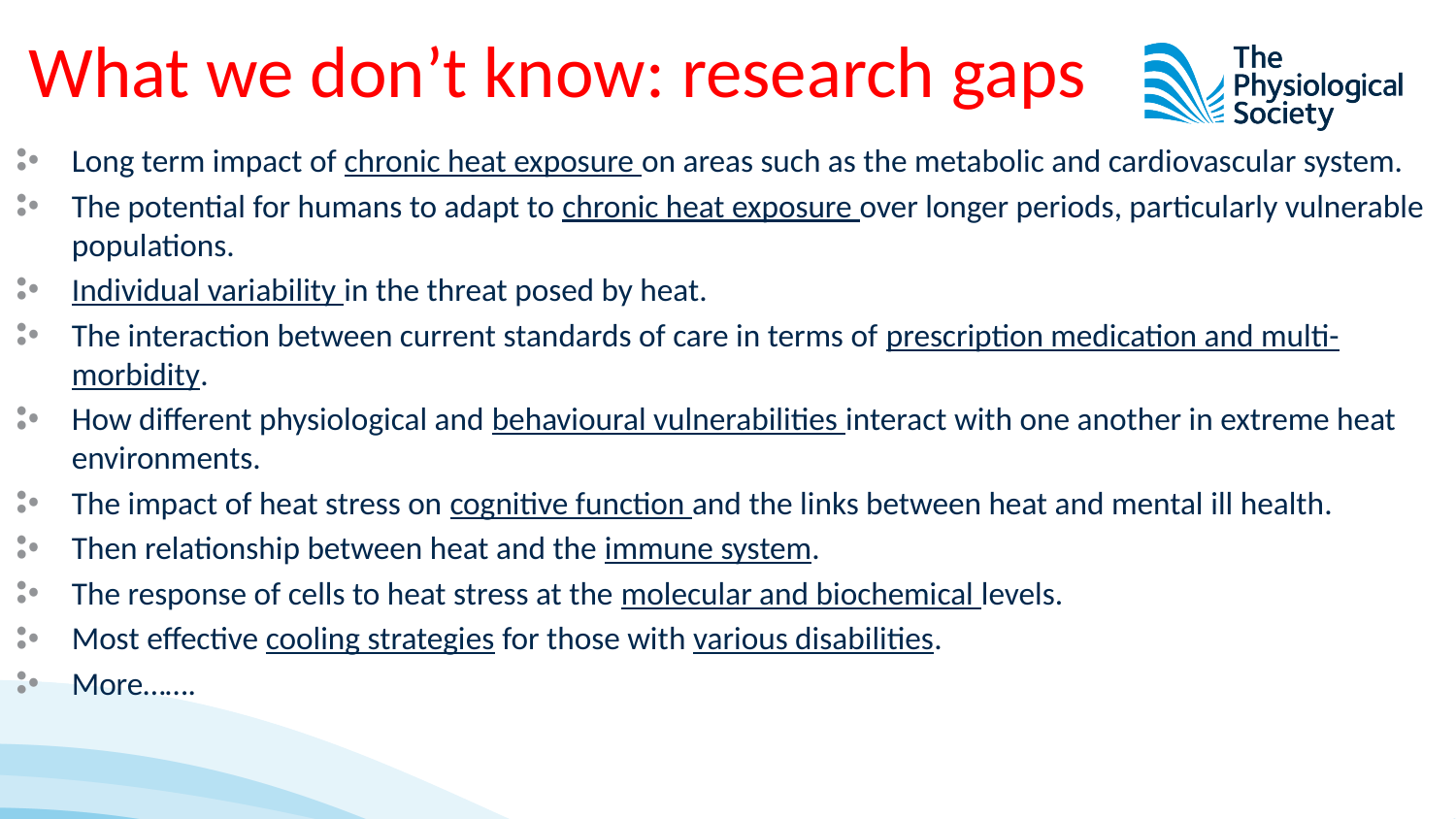

# What we don’t know: research gaps
Long term impact of chronic heat exposure on areas such as the metabolic and cardiovascular system.
The potential for humans to adapt to chronic heat exposure over longer periods, particularly vulnerable populations.
Individual variability in the threat posed by heat.
The interaction between current standards of care in terms of prescription medication and multi-morbidity.
How different physiological and behavioural vulnerabilities interact with one another in extreme heat environments.
The impact of heat stress on cognitive function and the links between heat and mental ill health.
Then relationship between heat and the immune system.
The response of cells to heat stress at the molecular and biochemical levels.
Most effective cooling strategies for those with various disabilities.
More…….